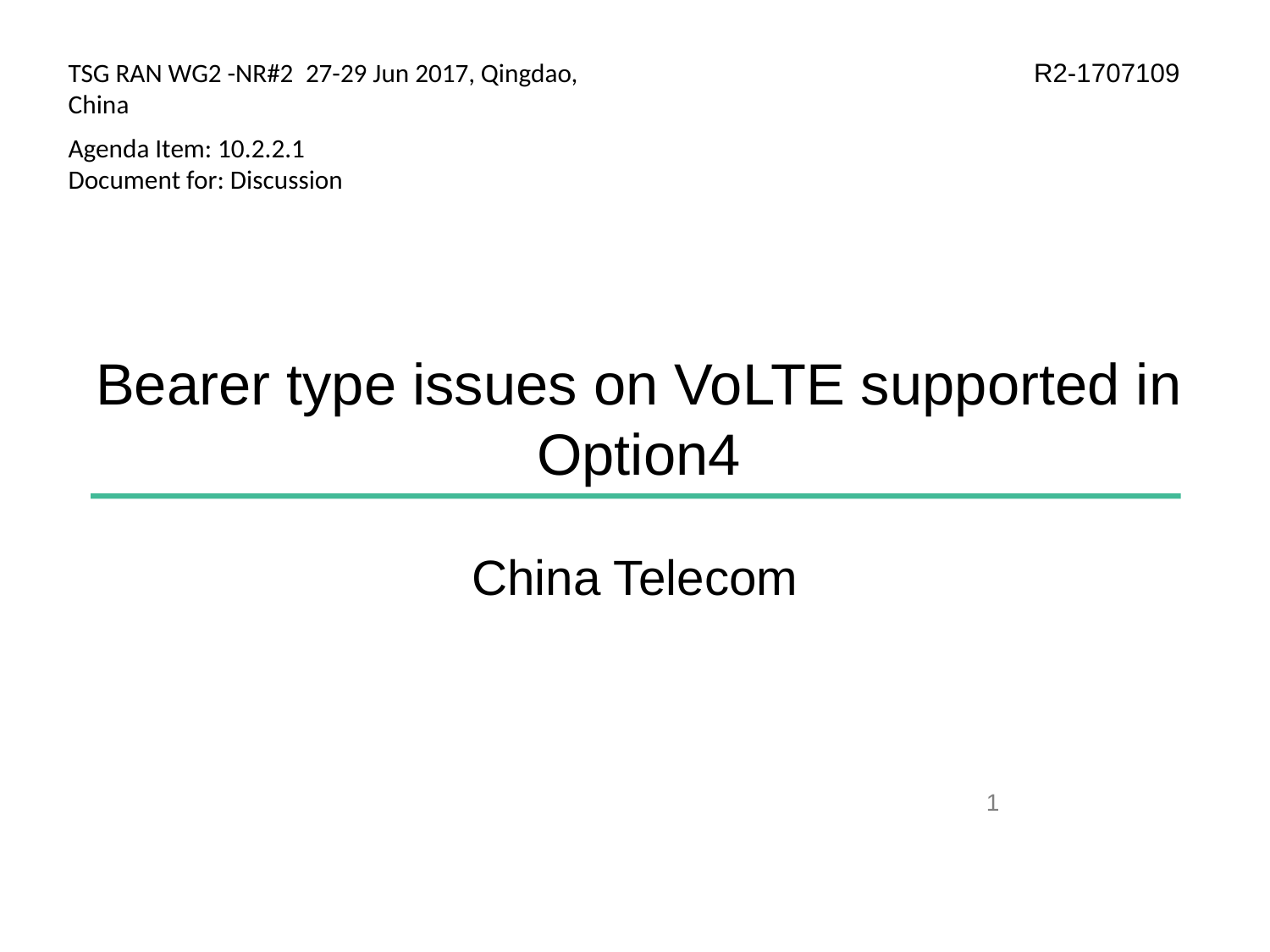

TSG RAN WG2 -NR#2  27-29 Jun 2017, Qingdao, China
Agenda Item: 10.2.2.1
Document for: Discussion
R2-1707109
# Bearer type issues on VoLTE supported in Option4
China Telecom
1